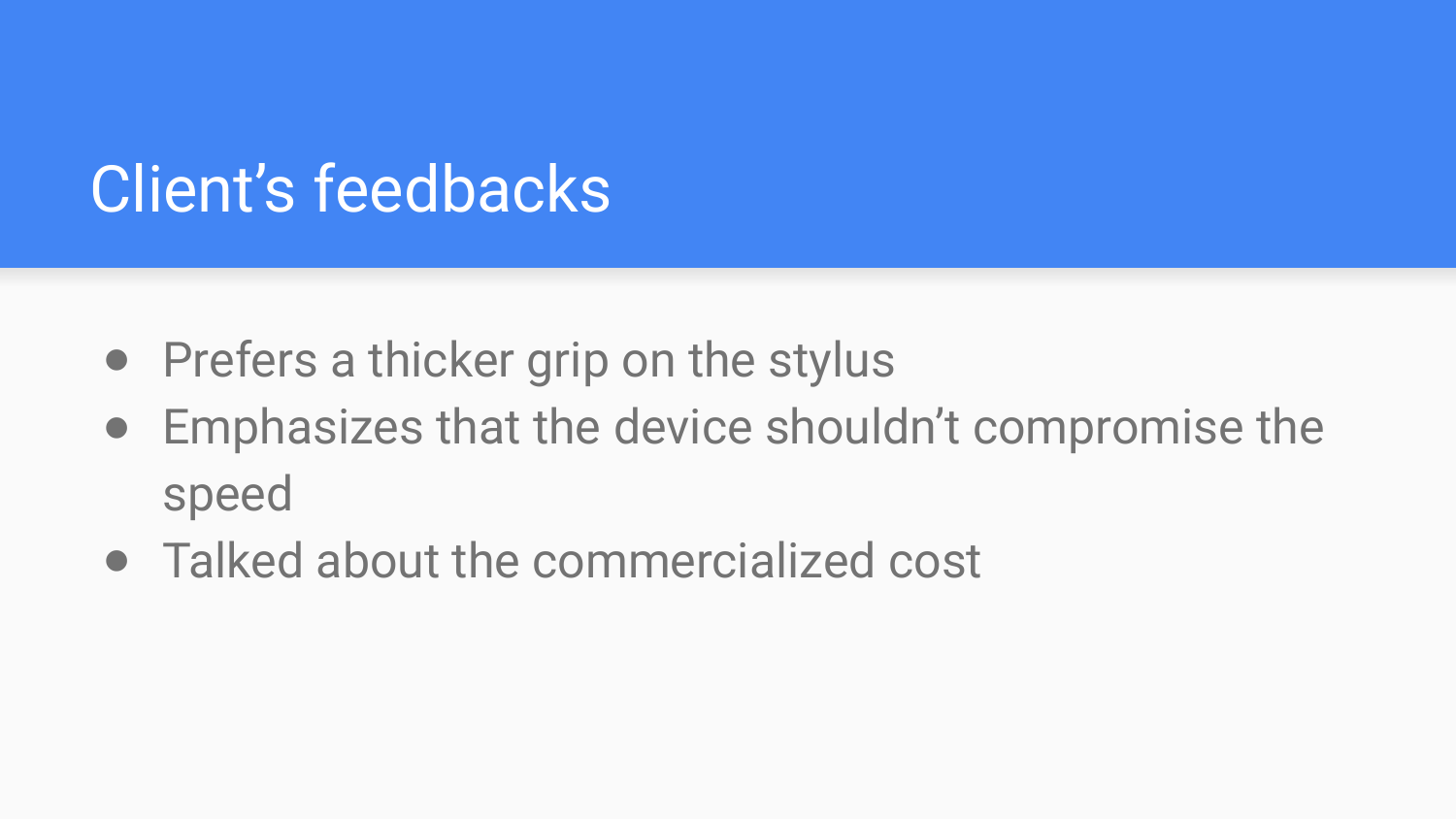

# Client’s feedbacks
Prefers a thicker grip on the stylus
Emphasizes that the device shouldn’t compromise the speed
Talked about the commercialized cost